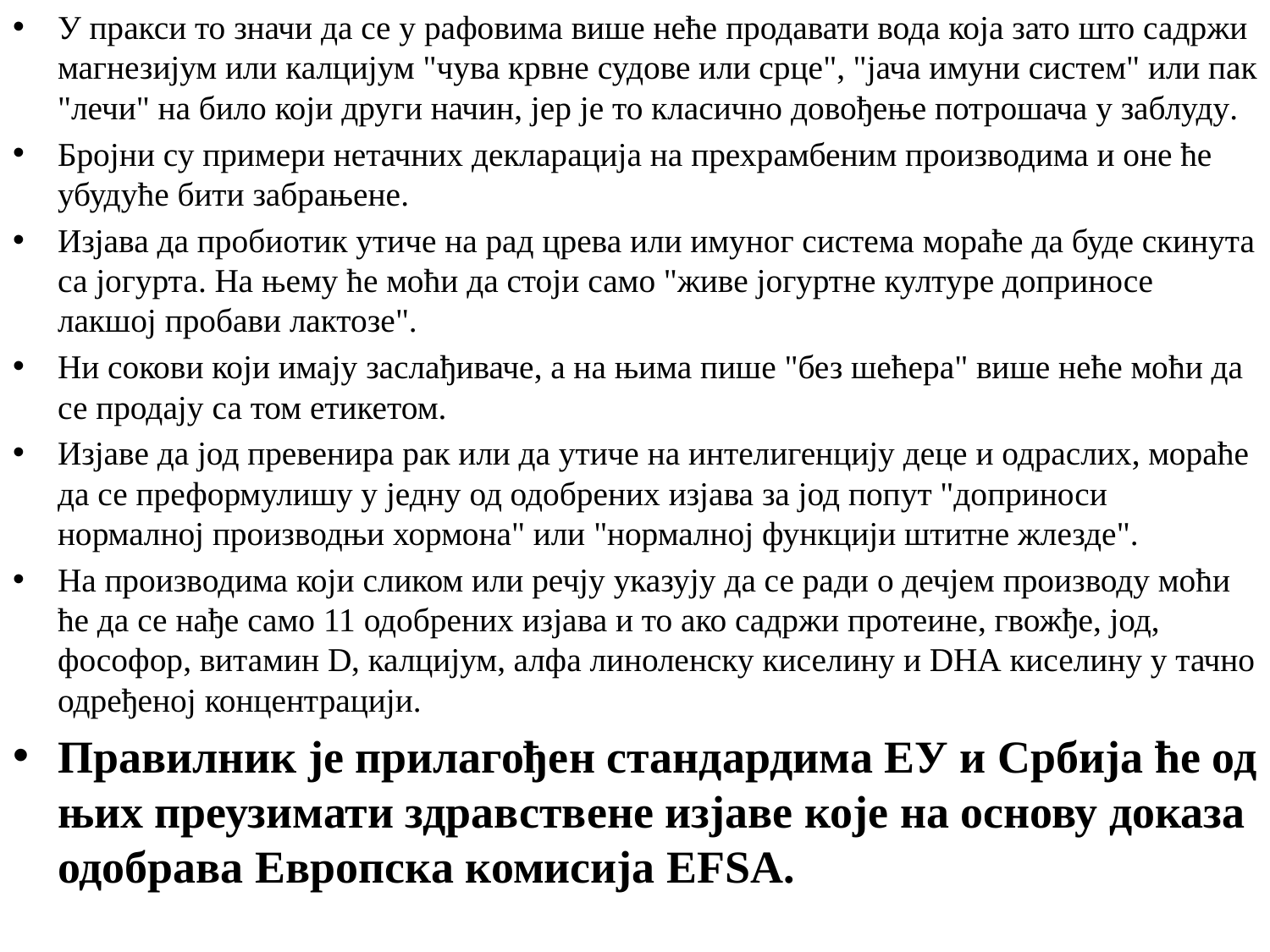

У пракси то значи да се у рафовима више неће продавати вода која зато што садржи магнезијум или калцијум "чува крвне судове или срце", "јача имуни систем" или пак "лечи" на било који други начин, јер је то класично довођење потрошача у заблуду.
Бројни су примери нетачних декларација на прехрамбеним производима и оне ће убудуће бити забрањене.
Изјава да пробиотик утиче на рад црева или имуног система мораће да буде скинута са јогурта. На њему ће моћи да стоји само "живе јогуртне културе доприносе лакшој пробави лактозе".
Ни сокови који имају заслађиваче, а на њима пише "без шећера" више неће моћи да се продају са том етикетом.
Изјаве да јод превенира рак или да утиче на интелигенцију деце и одраслих, мораће да се преформулишу у једну од одобрених изјава за јод попут "доприноси нормалној производњи хормона" или "нормалној функцији штитне жлезде".
На производима који сликом или речју указују да се ради о дечјем производу моћи ће да се нађе само 11 одобрених изјава и то ако садржи протеине, гвожђе, јод, фософор, витамин D, калцијум, алфа линоленску киселину и DHA киселину у тачно одређеној концентрацији.
Правилник је прилагођен стандардима ЕУ и Србија ће од њих преузимати здравствене изјаве које на основу доказа одобрава Европска комисија EFSA.